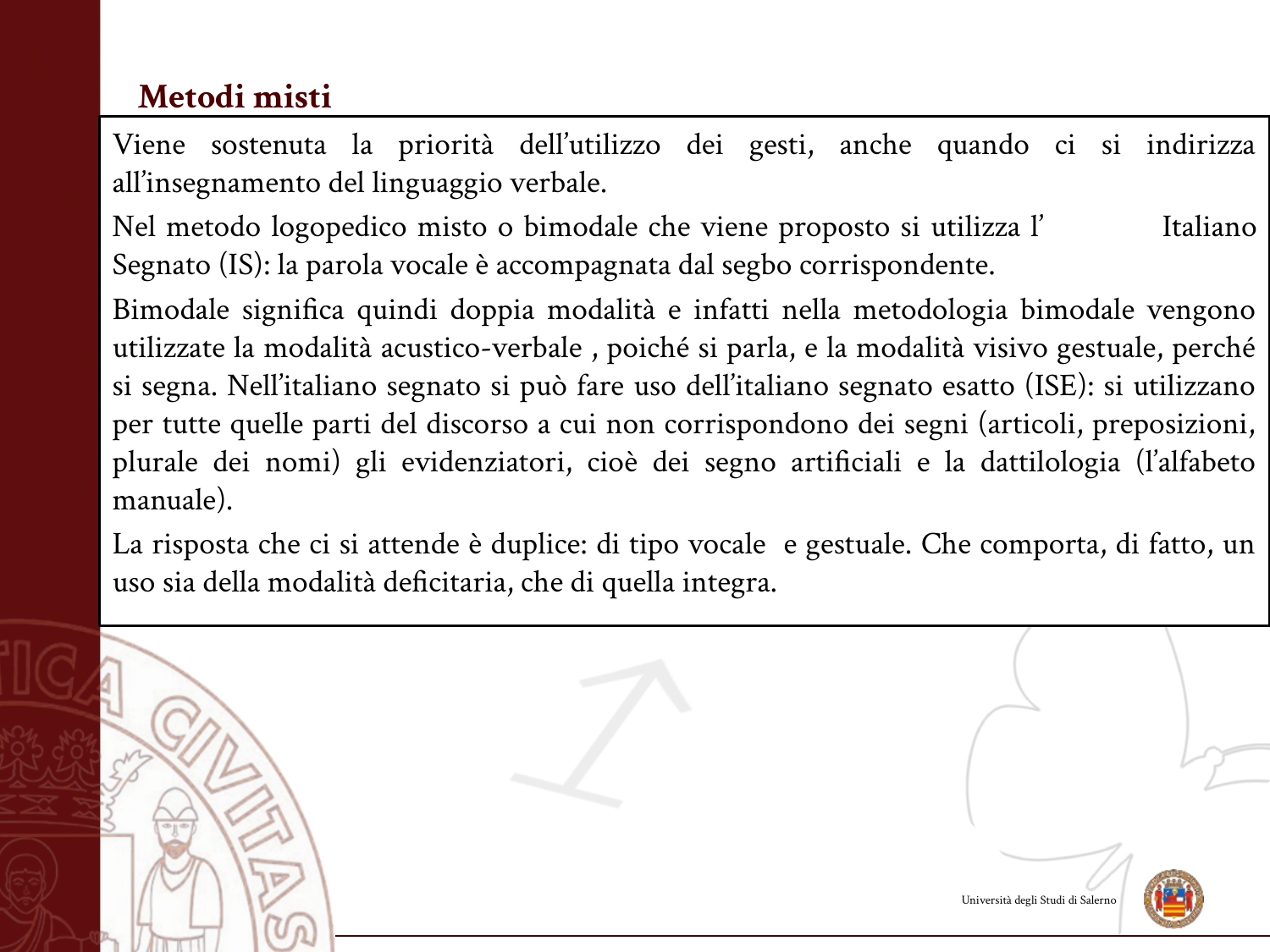

# Metodi misti
Viene sostenuta la priorità dell’utilizzo dei gesti, anche quando ci si indirizza all’insegnamento del linguaggio verbale.
Nel metodo logopedico misto o bimodale che viene proposto si utilizza l’	Italiano Segnato (IS): la parola vocale è accompagnata dal segbo corrispondente.
Bimodale significa quindi doppia modalità e infatti nella metodologia bimodale vengono utilizzate la modalità acustico-verbale , poiché si parla, e la modalità visivo gestuale, perché si segna. Nell’italiano segnato si può fare uso dell’italiano segnato esatto (ISE): si utilizzano per tutte quelle parti del discorso a cui non corrispondono dei segni (articoli, preposizioni, plurale dei nomi) gli evidenziatori, cioè dei segno artificiali e la dattilologia (l’alfabeto manuale).
La risposta che ci si attende è duplice: di tipo vocale  e gestuale. Che comporta, di fatto, un uso sia della modalità deficitaria, che di quella integra.